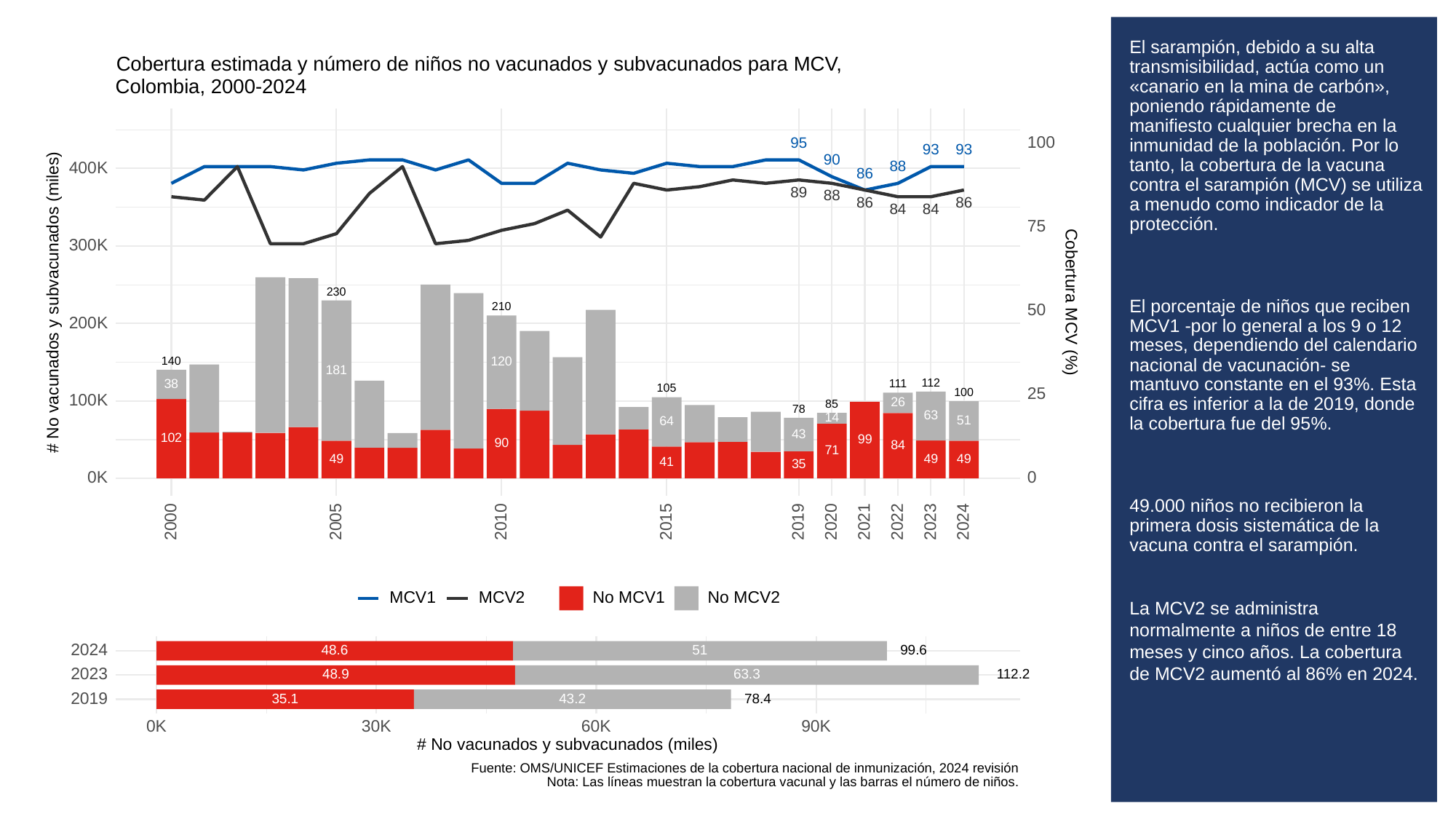

# El sarampión, debido a su alta transmisibilidad, actúa como un «canario en la mina de carbón», poniendo rápidamente de manifiesto cualquier brecha en la inmunidad de la población. Por lo tanto, la cobertura de la vacuna contra el sarampión (MCV) se utiliza a menudo como indicador de la protección.

El porcentaje de niños que reciben MCV1 -por lo general a los 9 o 12 meses, dependiendo del calendario nacional de vacunación- se mantuvo constante en el 93%. Esta cifra es inferior a la de 2019, donde la cobertura fue del 95%.

49.000 niños no recibieron la primera dosis sistemática de la vacuna contra el sarampión.

La MCV2 se administra normalmente a niños de entre 18 meses y cinco años. La cobertura de MCV2 aumentó al 86% en 2024.

Cobertura estimada y número de niños no vacunados y subvacunados para MCV,
Colombia, 2000-2024

100
95
93
93
90

88
400K

86

89
88
86
86
84
84

75
300K

230

# No vacunados y subvacunados (miles)
Cobertura MCV (%)

210
50

200K

140

120

181

112
38
111

105
25
100

100K

26

85

78

63

14
51
64

43

102

99
90

84

71

49
49
49
41
35
0K
0

2023
2000
2005
2010
2015
2019
2020
2021
2022
2024

MCV1
MCV2
No MCV1
No MCV2

2024
48.6
51
99.6

2023
63.3
48.9
112.2

2019
35.1
43.2
78.4

30K
0K
60K
90K
# No vacunados y subvacunados (miles)
Fuente: OMS/UNICEF Estimaciones de la cobertura nacional de inmunización, 2024 revisión
Nota: Las líneas muestran la cobertura vacunal y las barras el número de niños.